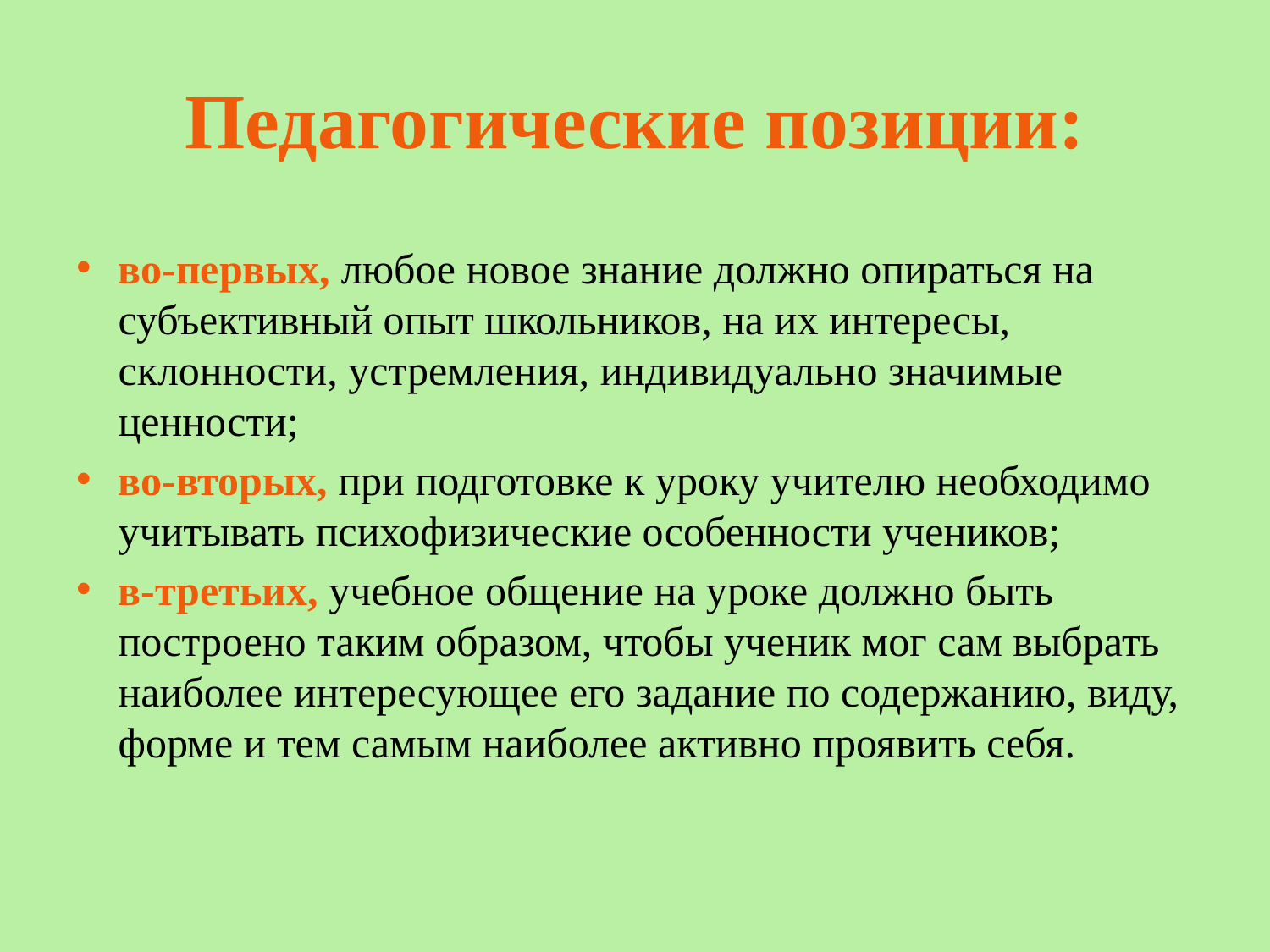

# Педагогические позиции:

во-первых, любое новое знание должно опираться на субъективный опыт школьников, на их интересы, склонности, устремления, индивидуально значимые ценности;
во-вторых, при подготовке к уроку учителю необходимо учитывать психофизические особенности учеников;
в-третьих, учебное общение на уроке должно быть построено таким образом, чтобы ученик мог сам выбрать наиболее интересующее его задание по содержанию, виду, форме и тем самым наиболее активно проявить себя.